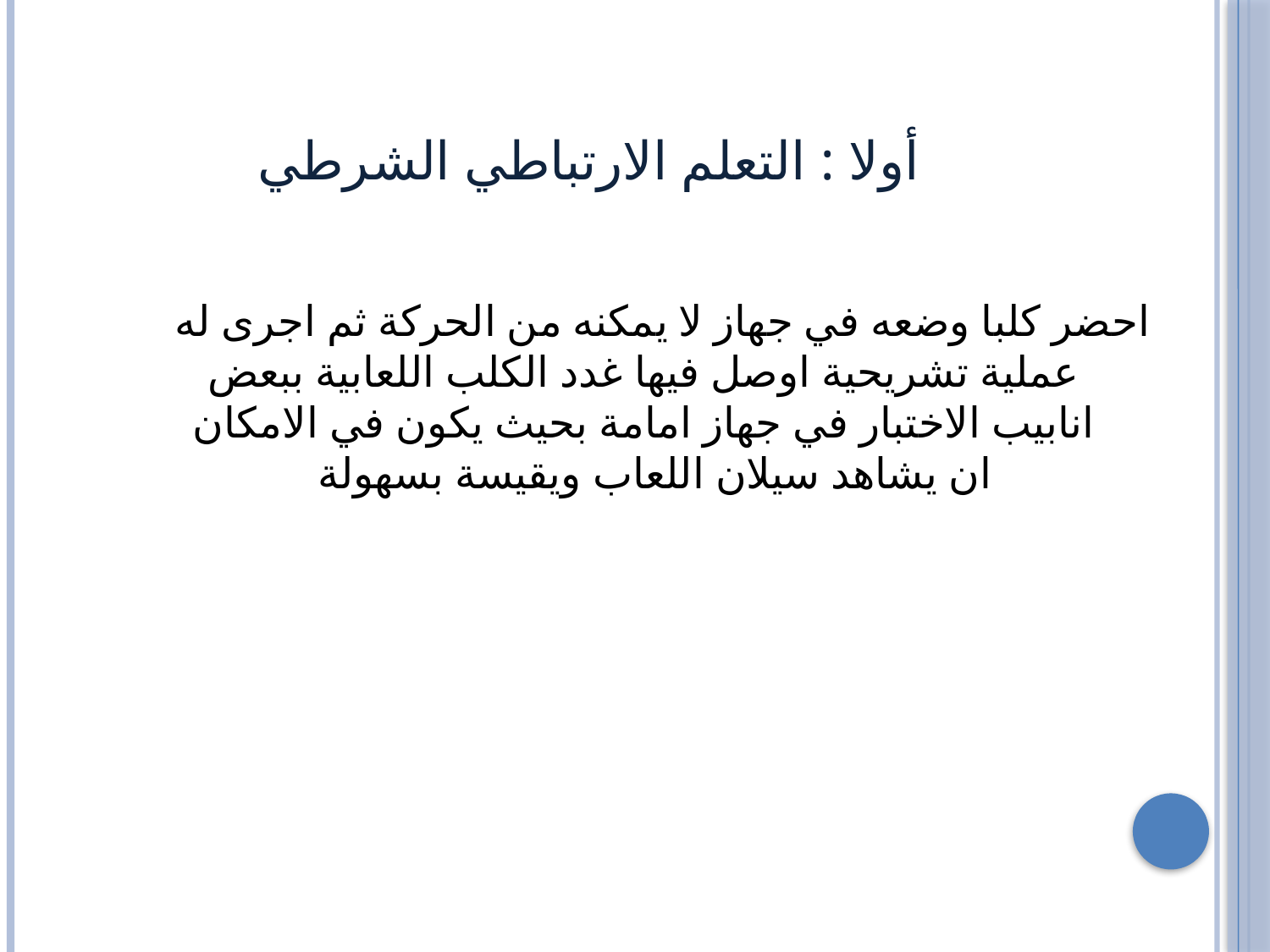

# أولا : التعلم الارتباطي الشرطي

احضر كلبا وضعه في جهاز لا يمكنه من الحركة ثم اجرى له عملية تشريحية اوصل فيها غدد الكلب اللعابية ببعض انابيب الاختبار في جهاز امامة بحيث يكون في الامكان ان يشاهد سيلان اللعاب ويقيسة بسهولة